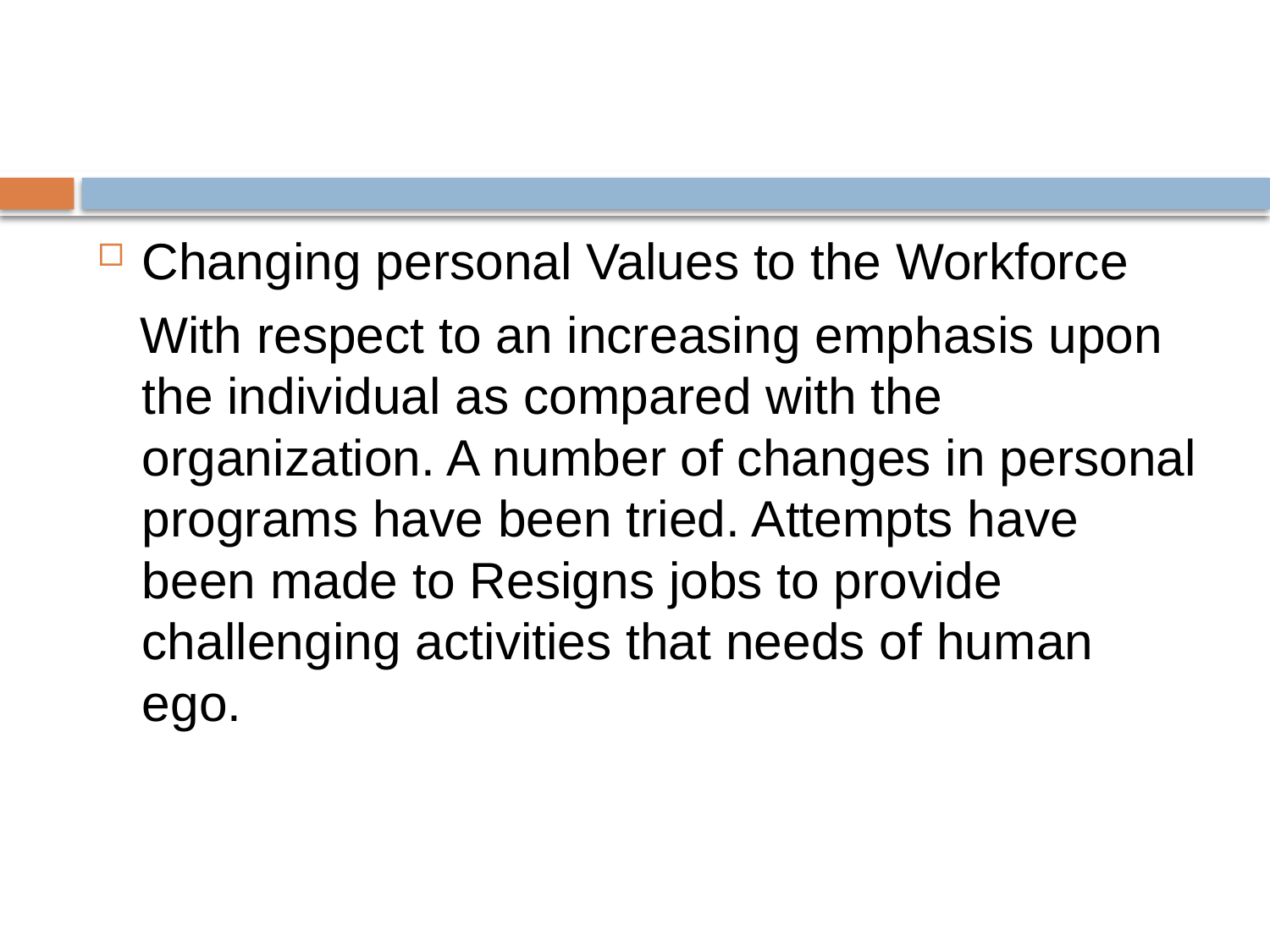

#
Changing personal Values to the Workforce
   With respect to an increasing emphasis upon the individual as compared with the organization. A number of changes in personal programs have been tried. Attempts have been made to Resigns jobs to provide challenging activities that needs of human ego.